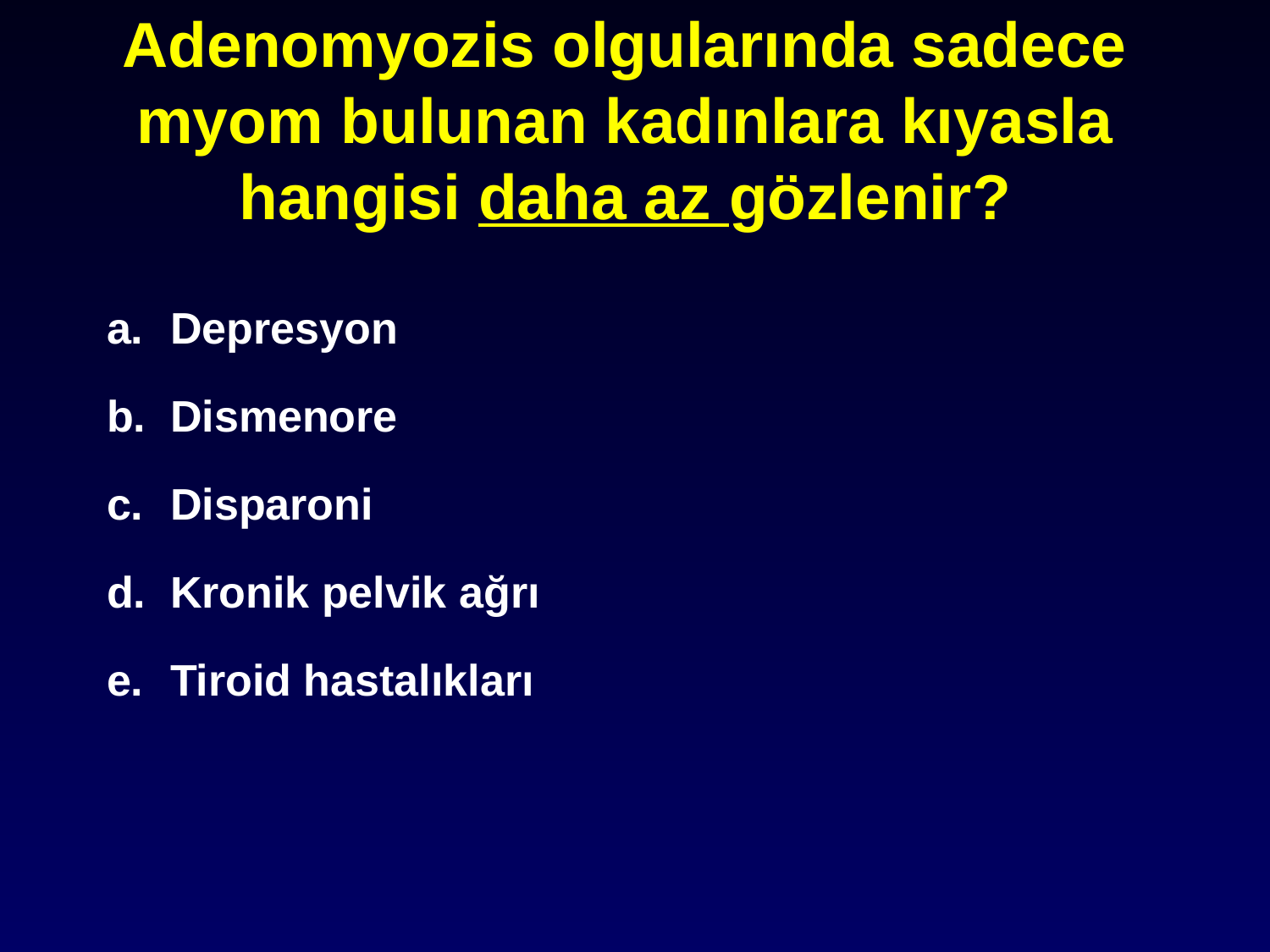

# Adenomyozis olgularında sadece myom bulunan kadınlara kıyasla hangisi daha az gözlenir?
Depresyon
Dismenore
Disparoni
Kronik pelvik ağrı
Tiroid hastalıkları